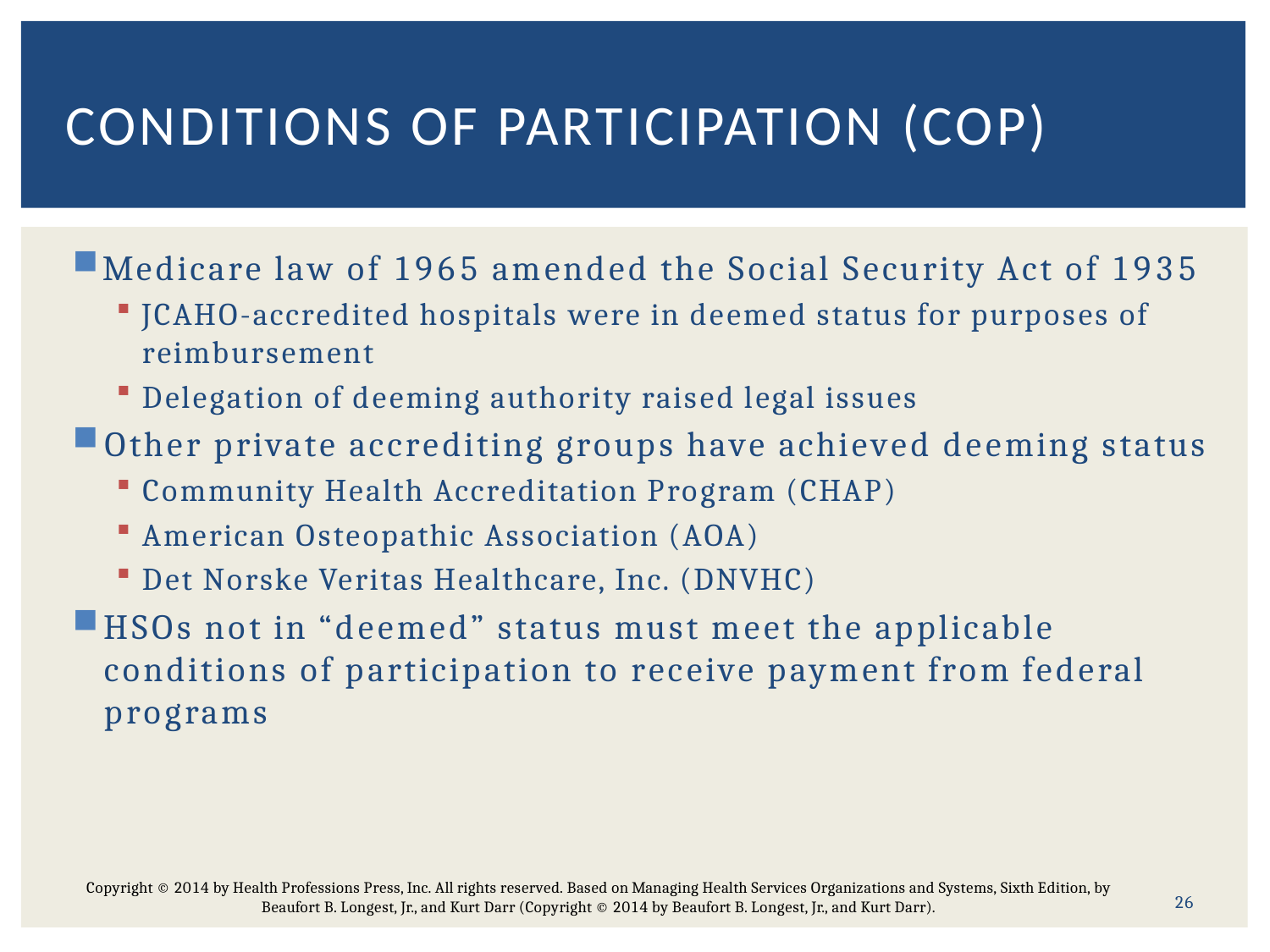

# Conditions of Participation (COP)
Medicare law of 1965 amended the Social Security Act of 1935
JCAHO-accredited hospitals were in deemed status for purposes of reimbursement
Delegation of deeming authority raised legal issues
Other private accrediting groups have achieved deeming status
Community Health Accreditation Program (CHAP)
American Osteopathic Association (AOA)
Det Norske Veritas Healthcare, Inc. (DNVHC)
HSOs not in “deemed” status must meet the applicable conditions of participation to receive payment from federal programs

Copyright © 2014 by Health Professions Press, Inc. All rights reserved. Based on Managing Health Services Organizations and Systems, Sixth Edition, by Beaufort B. Longest, Jr., and Kurt Darr (Copyright © 2014 by Beaufort B. Longest, Jr., and Kurt Darr).
26